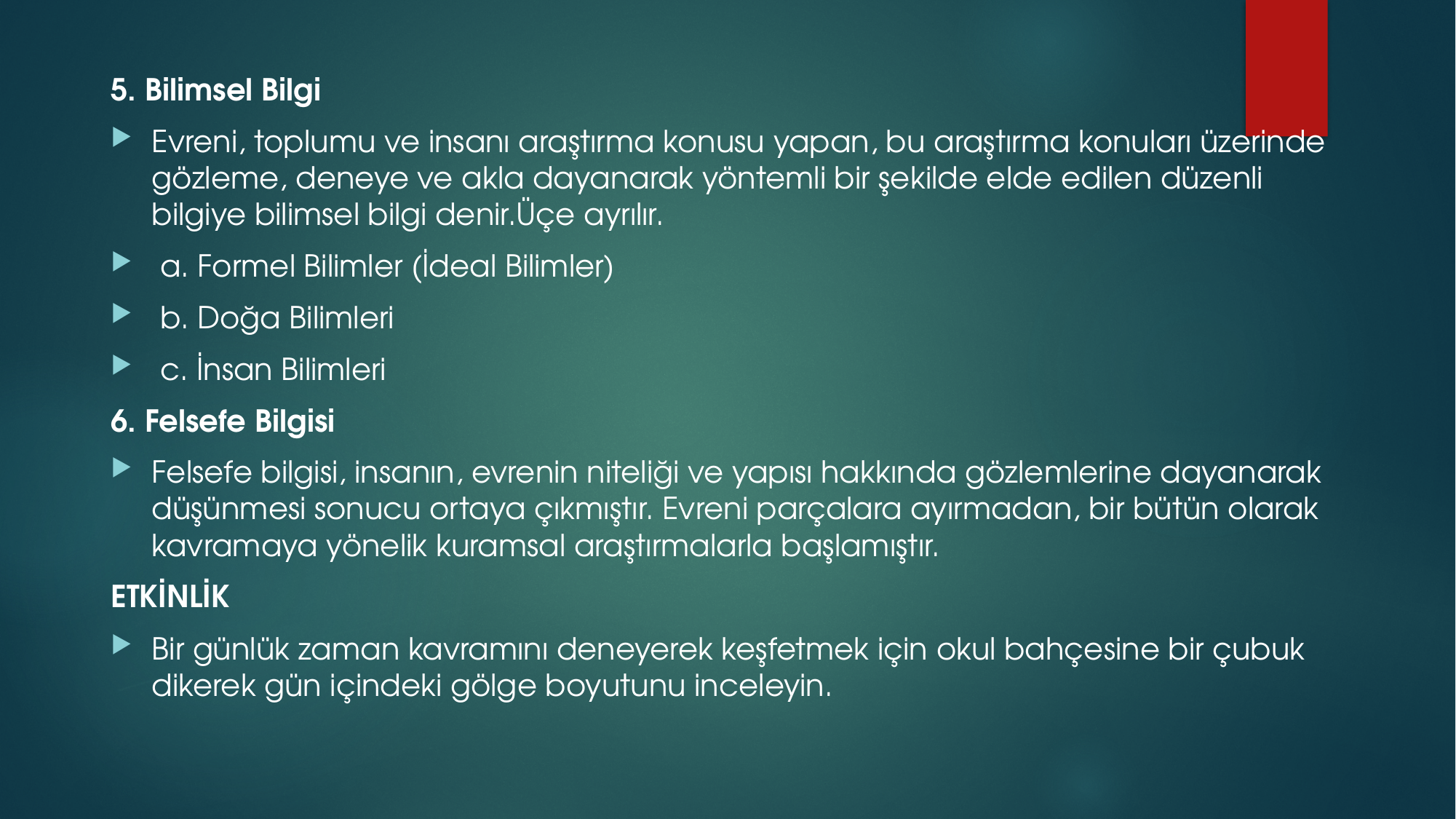

5. Bilimsel Bilgi
Evreni, toplumu ve insanı araştırma konusu yapan, bu araştırma konuları üzerinde gözleme, deneye ve akla dayanarak yöntemli bir şekilde elde edilen düzenli bilgiye bilimsel bilgi denir.Üçe ayrılır.
 a. Formel Bilimler (İdeal Bilimler)
 b. Doğa Bilimleri
 c. İnsan Bilimleri
6. Felsefe Bilgisi
Felsefe bilgisi, insanın, evrenin niteliği ve yapısı hakkında gözlemlerine dayanarak düşünmesi sonucu ortaya çıkmıştır. Evreni parçalara ayırmadan, bir bütün olarak kavramaya yönelik kuramsal araştırmalarla başlamıştır.
ETKİNLİK
Bir günlük zaman kavramını deneyerek keşfetmek için okul bahçesine bir çubuk dikerek gün içindeki gölge boyutunu inceleyin.